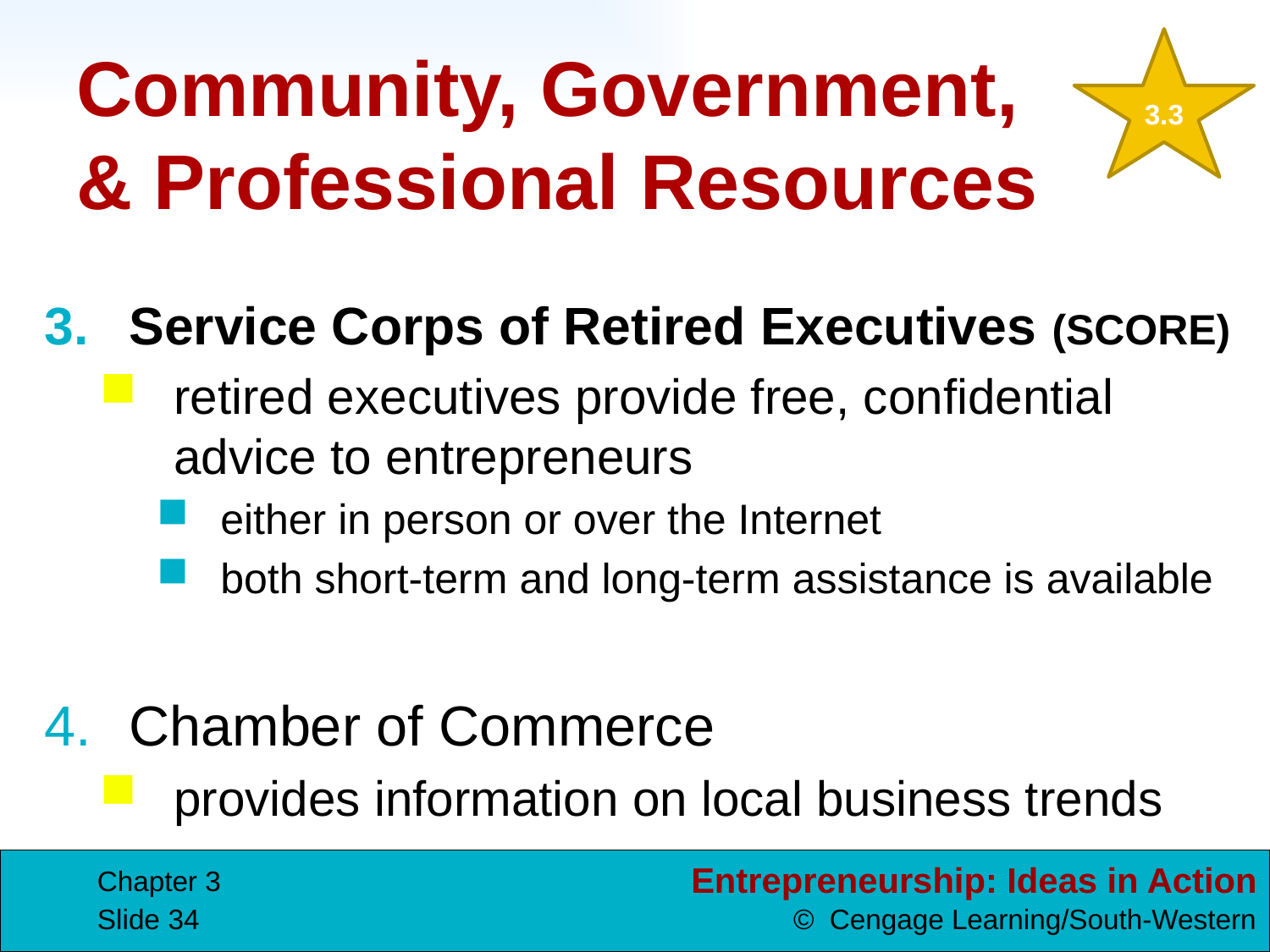

3.3
# Community, Government, & Professional Resources

Service Corps of Retired Executives (SCORE)
retired executives provide free, confidential advice to entrepreneurs
either in person or over the Internet
both short-term and long-term assistance is available

Chamber of Commerce
provides information on local business trends
Chapter 3
Slide 34